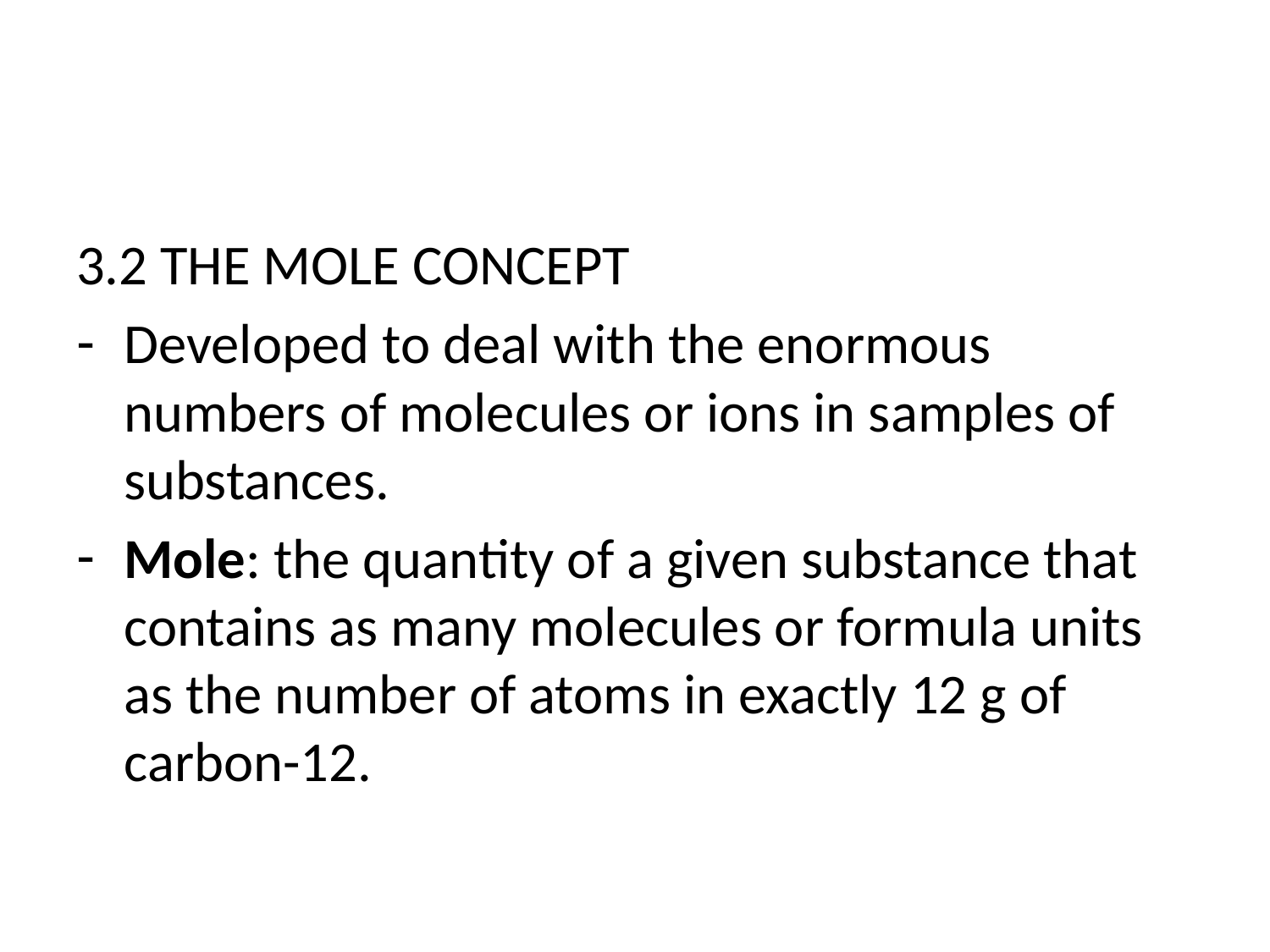

#
3.2 THE MOLE CONCEPT
Developed to deal with the enormous numbers of molecules or ions in samples of substances.
Mole: the quantity of a given substance that contains as many molecules or formula units as the number of atoms in exactly 12 g of carbon-12.